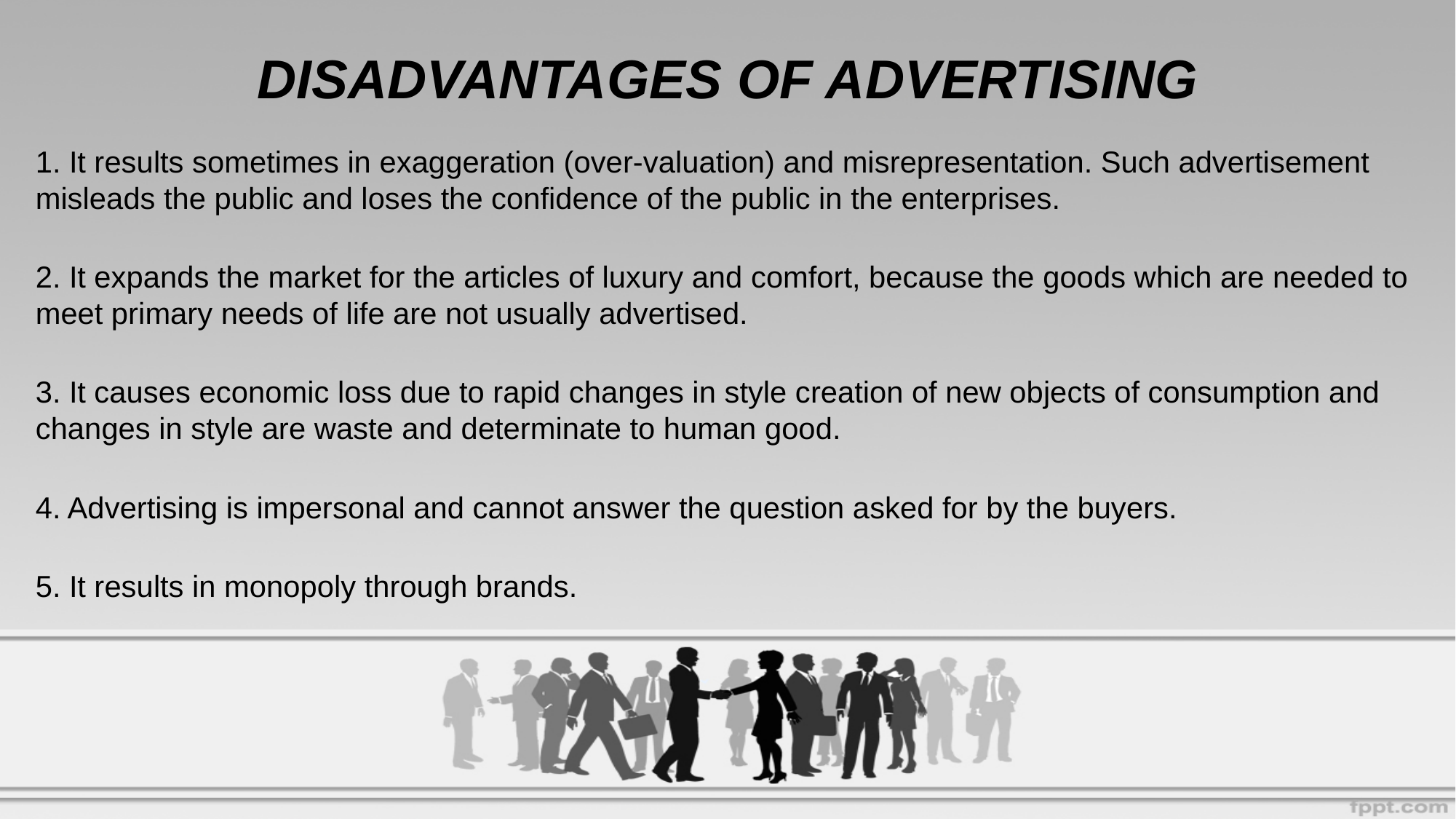

# DISADVANTAGES OF ADVERTISING
1. It results sometimes in exaggeration (over-valuation) and misrepresentation. Such advertisement misleads the public and loses the confidence of the public in the enterprises.
2. It expands the market for the articles of luxury and comfort, because the goods which are needed to meet primary needs of life are not usually advertised.
3. It causes economic loss due to rapid changes in style creation of new objects of consumption and changes in style are waste and determinate to human good.
4. Advertising is impersonal and cannot answer the question asked for by the buyers.
5. It results in monopoly through brands.